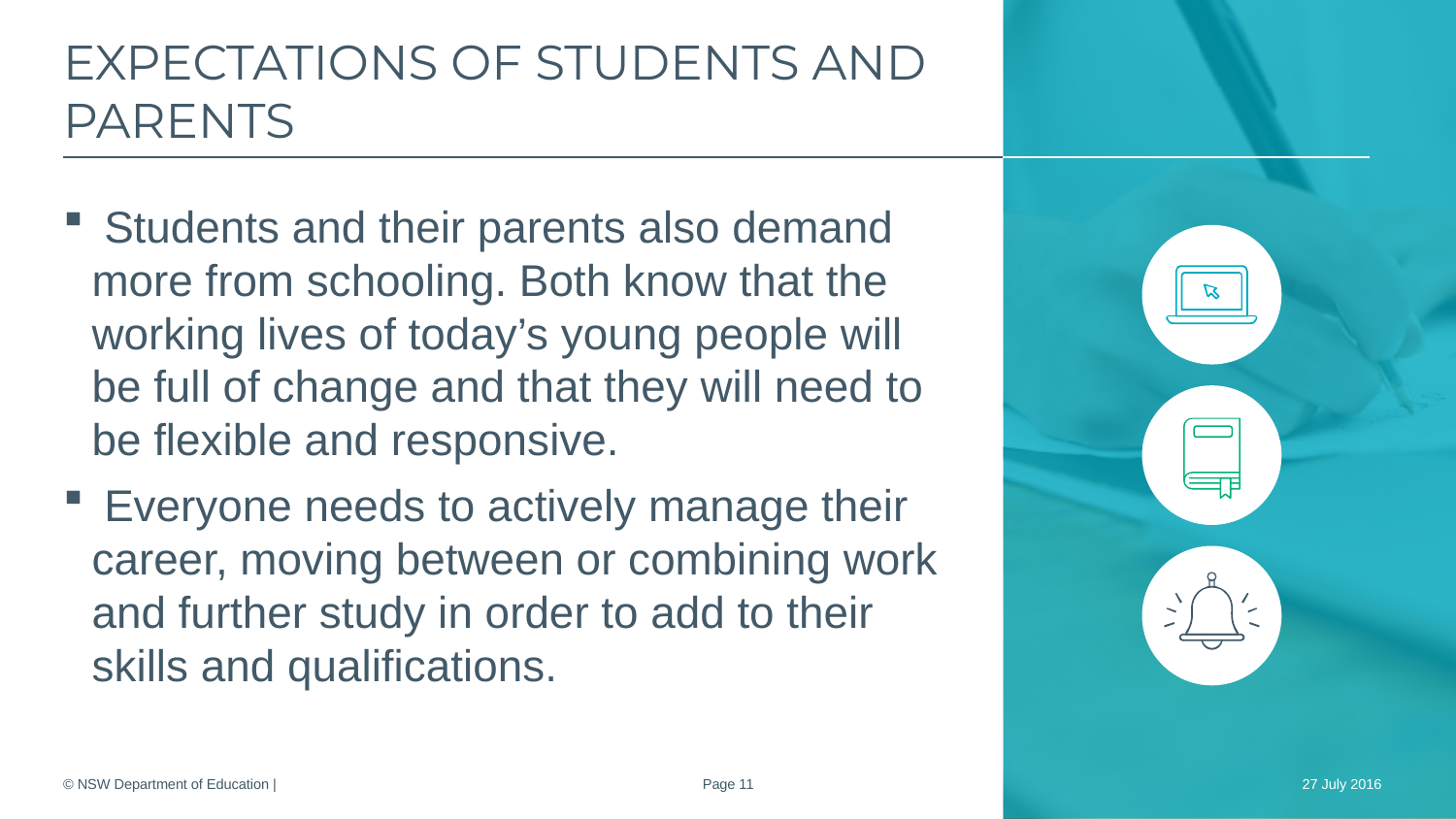

# Expectations of students and parents
 Students and their parents also demand more from schooling. Both know that the working lives of today’s young people will be full of change and that they will need to be flexible and responsive.
 Everyone needs to actively manage their career, moving between or combining work and further study in order to add to their skills and qualifications.

© NSW Department of Education |
Page 11
27 July 2016